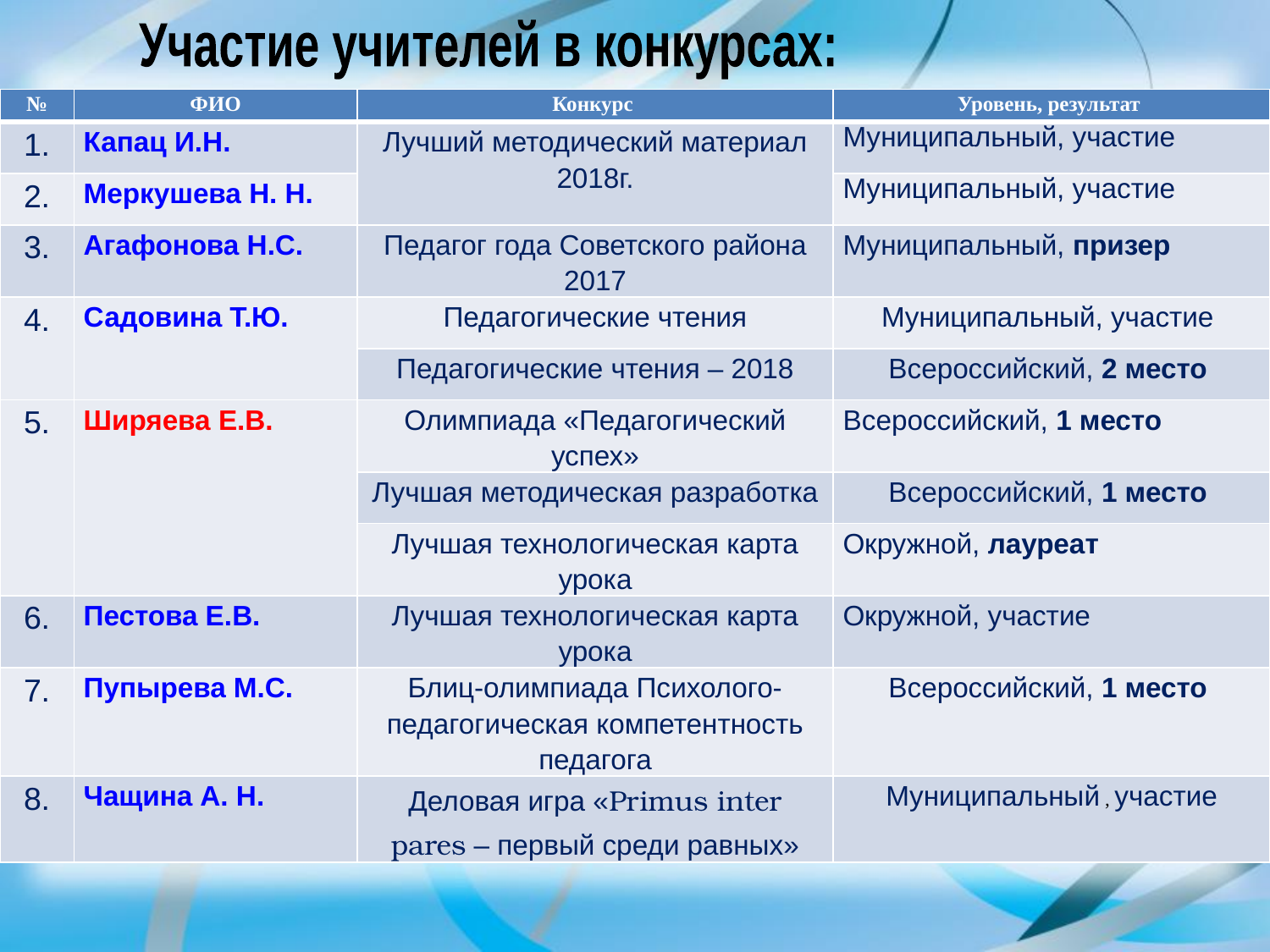

Участие учителей в конкурсах:
| № | ФИО | Конкурс | Уровень, результат |
| --- | --- | --- | --- |
| 1. | Капац И.Н. | Лучший методический материал 2018г. | Муниципальный, участие |
| 2. | Меркушева Н. Н. |  | Муниципальный, участие |
| 3. | Агафонова Н.С. | Педагог года Советского района 2017 | Муниципальный, призер |
| 4. | Садовина Т.Ю. | Педагогические чтения | Муниципальный, участие |
|  |  | Педагогические чтения – 2018 | Всероссийский, 2 место |
| 5. | Ширяева Е.В. | Олимпиада «Педагогический успех» | Всероссийский, 1 место |
|  |  | Лучшая методическая разработка | Всероссийский, 1 место |
|  |  | Лучшая технологическая карта урока | Окружной, лауреат |
| 6. | Пестова Е.В. | Лучшая технологическая карта урока | Окружной, участие |
| 7. | Пупырева М.С. | Блиц-олимпиада Психолого-педагогическая компетентность педагога | Всероссийский, 1 место |
| 8. | Чащина А. Н. | Деловая игра «Primus inter pares – первый среди равных» | Муниципальный , участие |